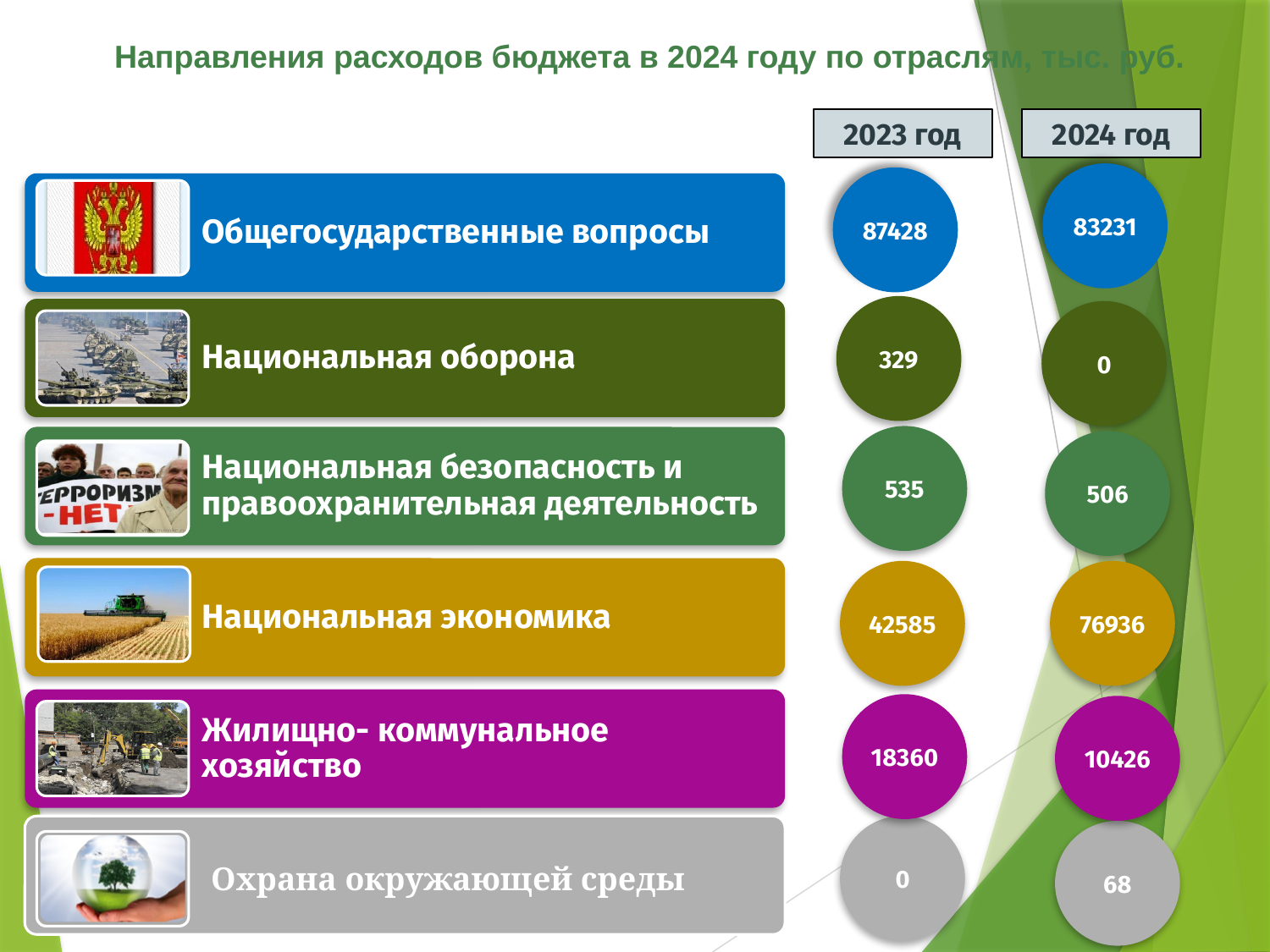

Направления расходов бюджета в 2024 году по отраслям, тыс. руб.
2024 год
2023 год
83231
87428
Общегосударственные вопросы
Национальная оборона
Национальная безопасность и правоохранительная деятельность
Национальная экономика
Жилищно- коммунальное хозяйство

329
0
535
506
42585
76936
18360
10426
0
68
Охрана окружающей среды